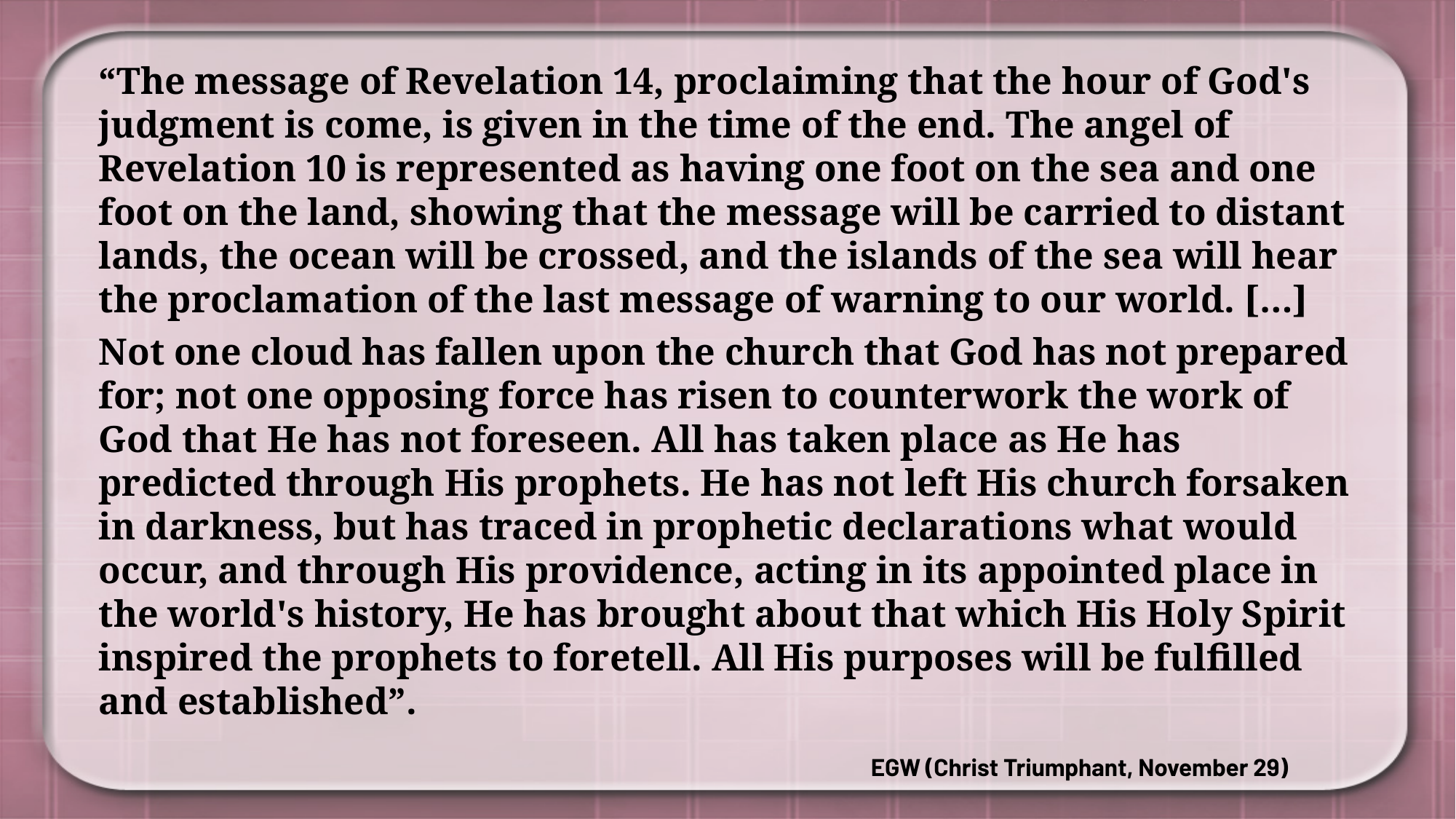

“The message of Revelation 14, proclaiming that the hour of God's judgment is come, is given in the time of the end. The angel of Revelation 10 is represented as having one foot on the sea and one foot on the land, showing that the message will be carried to distant lands, the ocean will be crossed, and the islands of the sea will hear the proclamation of the last message of warning to our world. […]
Not one cloud has fallen upon the church that God has not prepared for; not one opposing force has risen to counterwork the work of God that He has not foreseen. All has taken place as He has predicted through His prophets. He has not left His church forsaken in darkness, but has traced in prophetic declarations what would occur, and through His providence, acting in its appointed place in the world's history, He has brought about that which His Holy Spirit inspired the prophets to foretell. All His purposes will be fulfilled and established”.
EGW (Christ Triumphant, November 29)